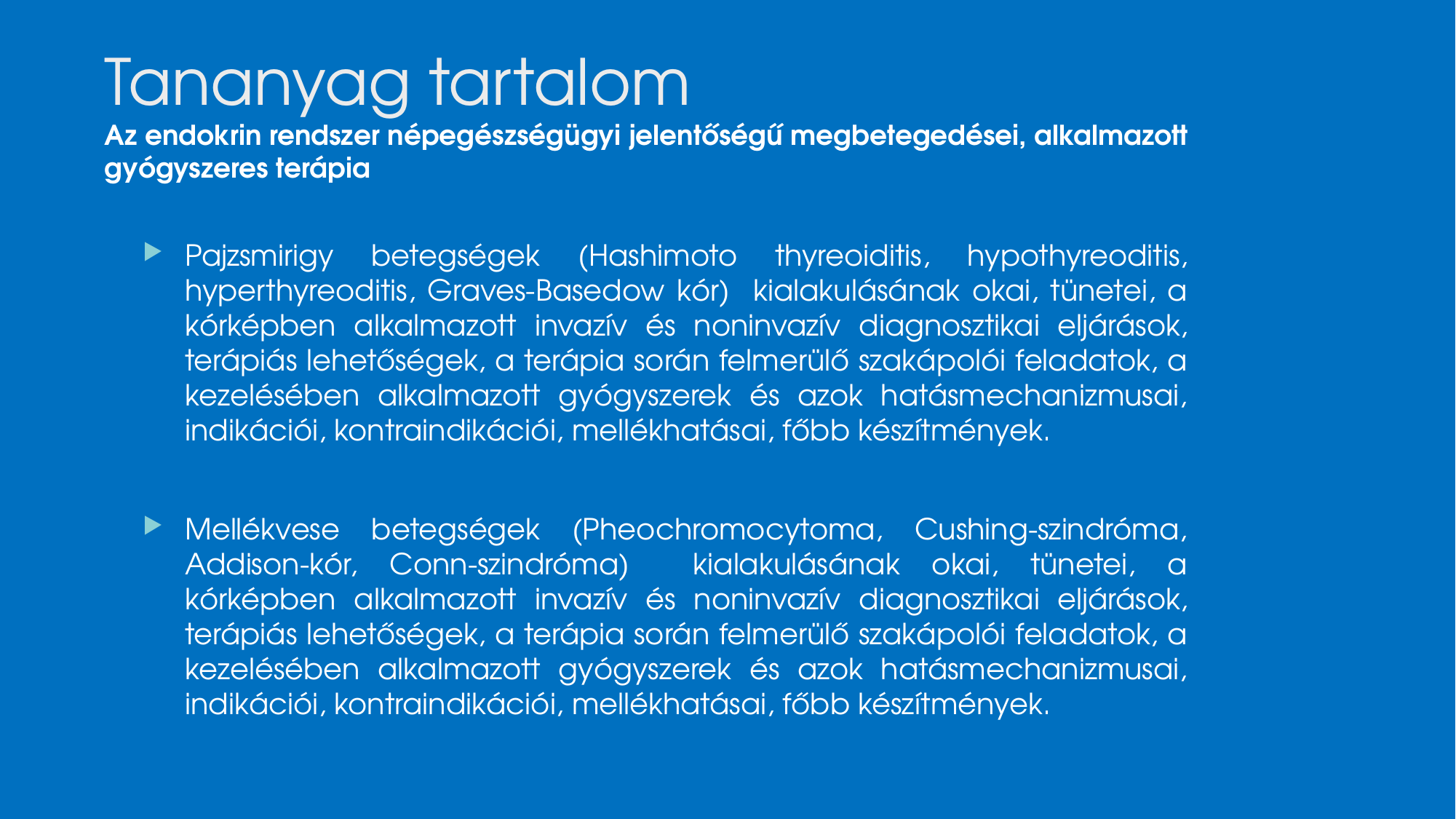

# Tananyag tartalom Az endokrin rendszer népegészségügyi jelentőségű megbetegedései, alkalmazott gyógyszeres terápia
Pajzsmirigy betegségek (Hashimoto thyreoiditis, hypothyreoditis, hyperthyreoditis, Graves-Basedow kór)  kialakulásának okai, tünetei, a kórképben alkalmazott invazív és noninvazív diagnosztikai eljárások, terápiás lehetőségek, a terápia során felmerülő szakápolói feladatok, a kezelésében alkalmazott gyógyszerek és azok hatásmechanizmusai, indikációi, kontraindikációi, mellékhatásai, főbb készítmények.

Mellékvese betegségek (Pheochromocytoma, Cushing-szindróma, Addison-kór, Conn-szindróma)  kialakulásának okai, tünetei, a kórképben alkalmazott invazív és noninvazív diagnosztikai eljárások, terápiás lehetőségek, a terápia során felmerülő szakápolói feladatok, a kezelésében alkalmazott gyógyszerek és azok hatásmechanizmusai, indikációi, kontraindikációi, mellékhatásai, főbb készítmények.